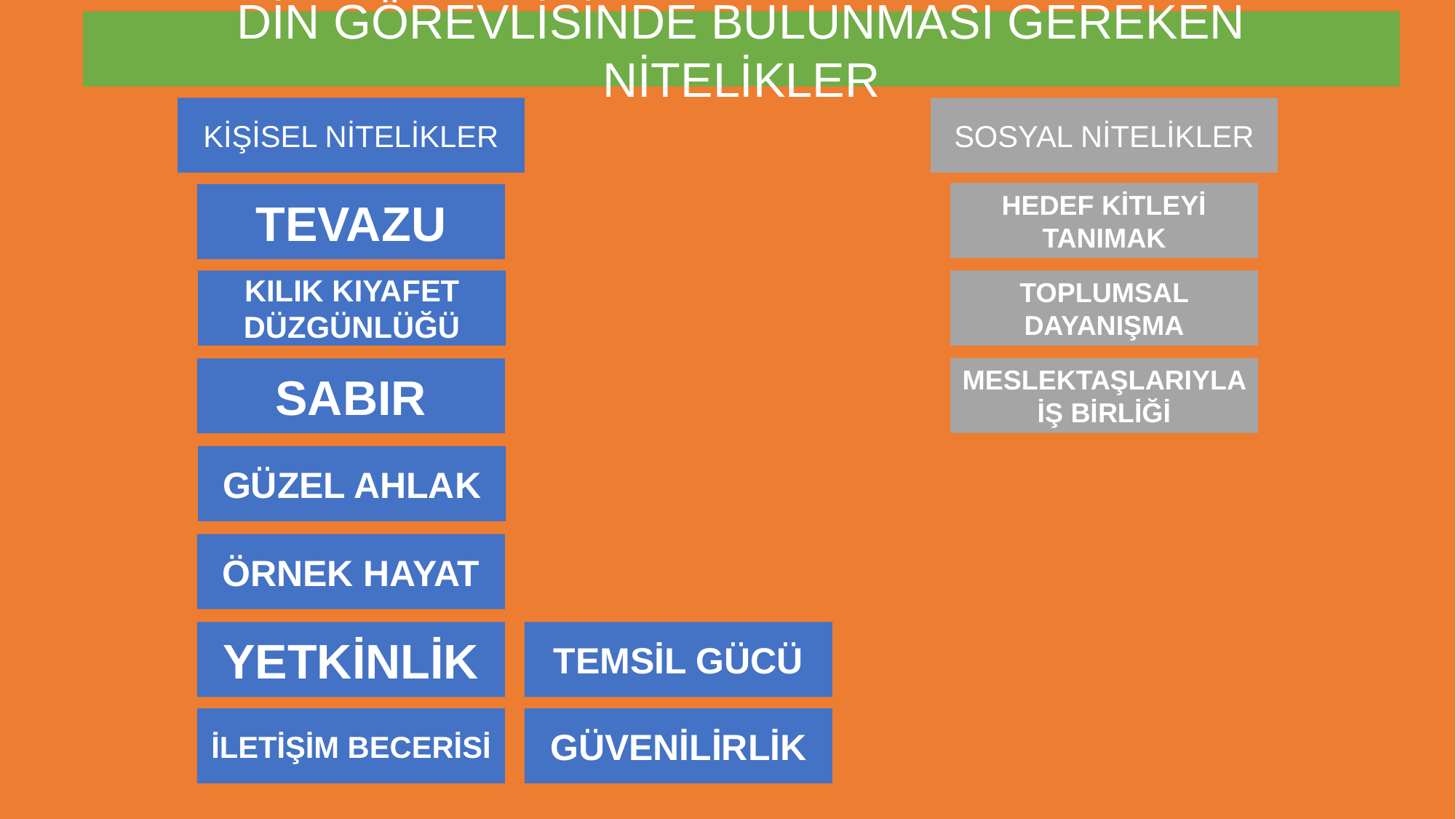

DİN GÖREVLİSİNDE BULUNMASI GEREKEN NİTELİKLER
KİŞİSEL NİTELİKLER
SOSYAL NİTELİKLER
HEDEF KİTLEYİ TANIMAK
TEVAZU
KILIK KIYAFET DÜZGÜNLÜĞÜ
TOPLUMSAL DAYANIŞMA
MESLEKTAŞLARIYLA İŞ BİRLİĞİ
SABIR
GÜZEL AHLAK
ÖRNEK HAYAT
YETKİNLİK
TEMSİL GÜCÜ
İLETİŞİM BECERİSİ
GÜVENİLİRLİK